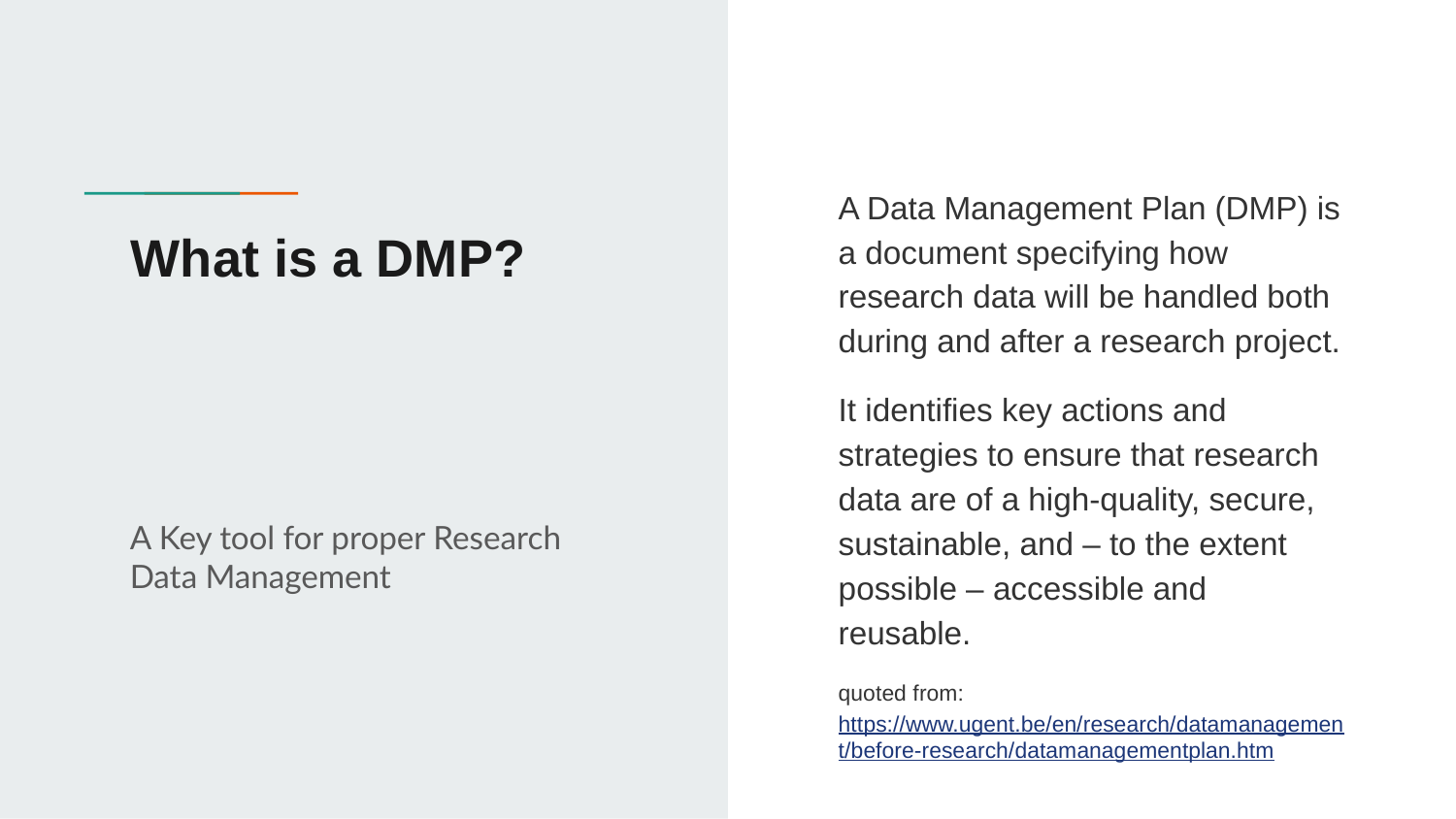

A Data Management Plan (DMP) is a document specifying how research data will be handled both during and after a research project.
It identifies key actions and strategies to ensure that research data are of a high-quality, secure, sustainable, and – to the extent possible – accessible and reusable.
quoted from: https://www.ugent.be/en/research/datamanagement/before-research/datamanagementplan.htm
# What is a DMP?
A Key tool for proper Research Data Management